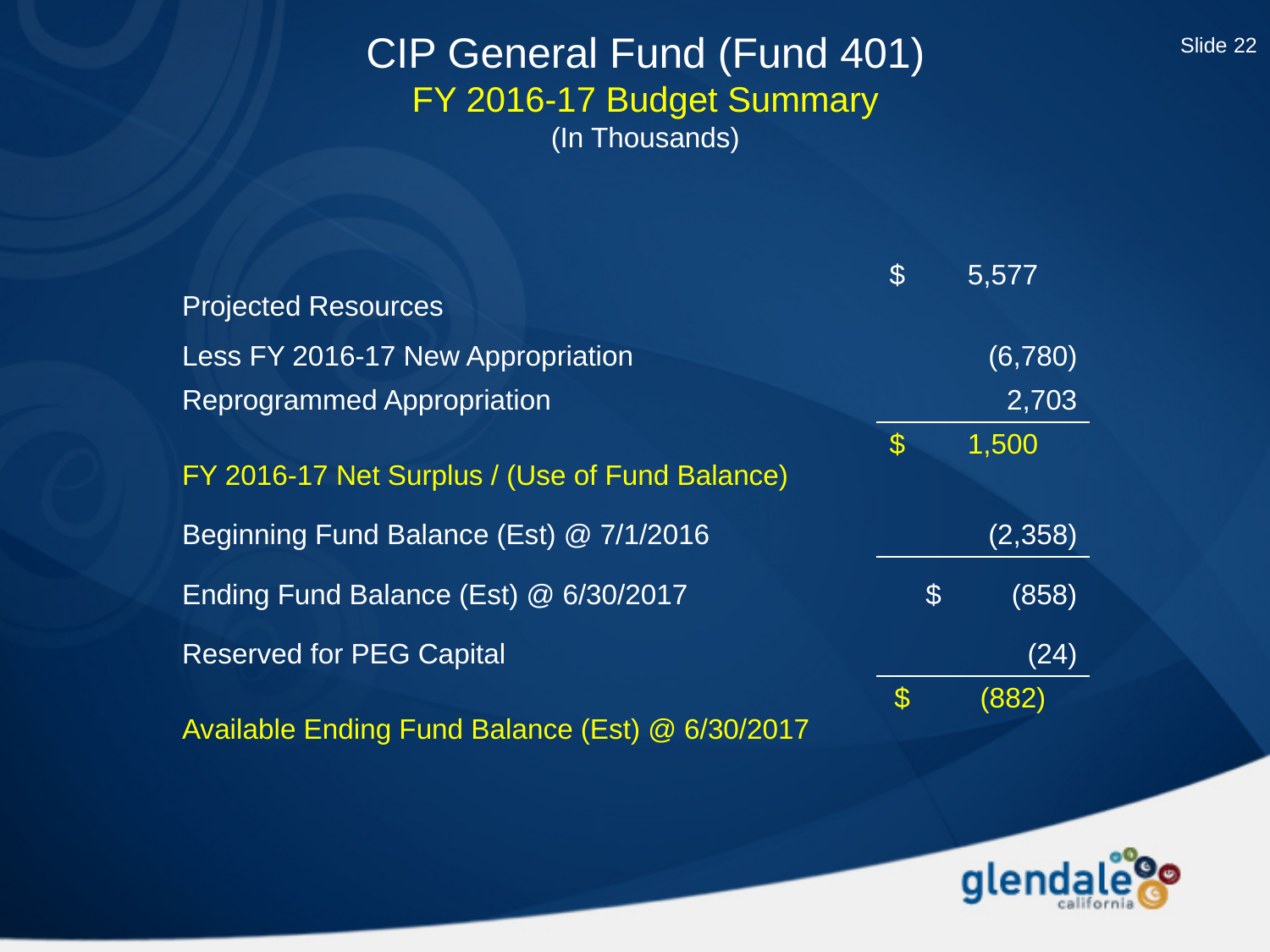

Slide 22
CIP General Fund (Fund 401)
FY 2016-17 Budget Summary
(In Thousands)
|  |  |
| --- | --- |
| Projected Resources | $ 5,577 |
| Less FY 2016-17 New Appropriation | (6,780) |
| Reprogrammed Appropriation | 2,703 |
| FY 2016-17 Net Surplus / (Use of Fund Balance) | $ 1,500 |
| Beginning Fund Balance (Est) @ 7/1/2016 | (2,358) |
| Ending Fund Balance (Est) @ 6/30/2017 | $ (858) |
| Reserved for PEG Capital | (24) |
| Available Ending Fund Balance (Est) @ 6/30/2017 | $ (882) |